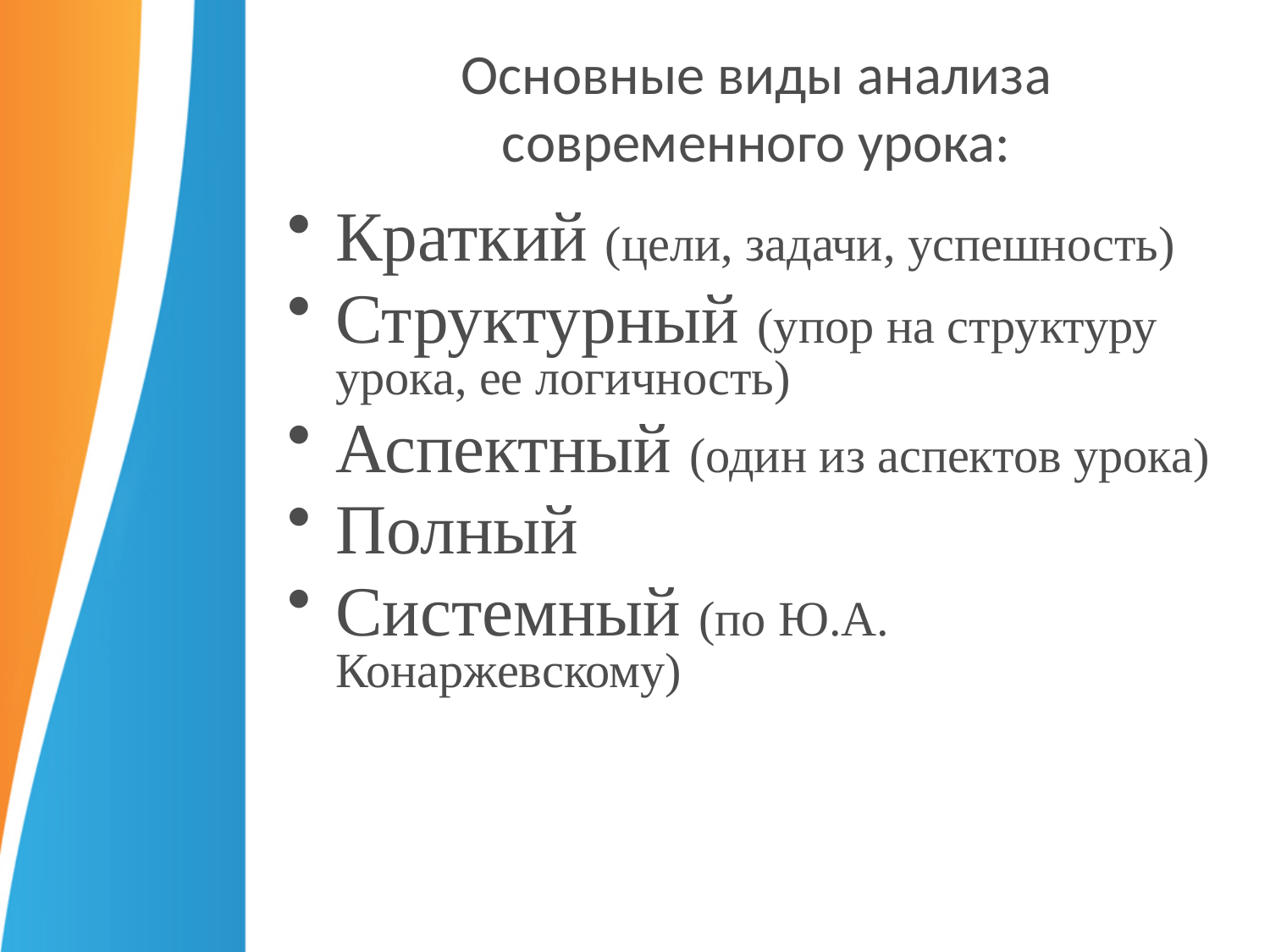

# Основные виды анализа современного урока:
Краткий (цели, задачи, успешность)
Структурный (упор на структуру урока, ее логичность)
Аспектный (один из аспектов урока)
Полный
Системный (по Ю.А. Конаржевскому)